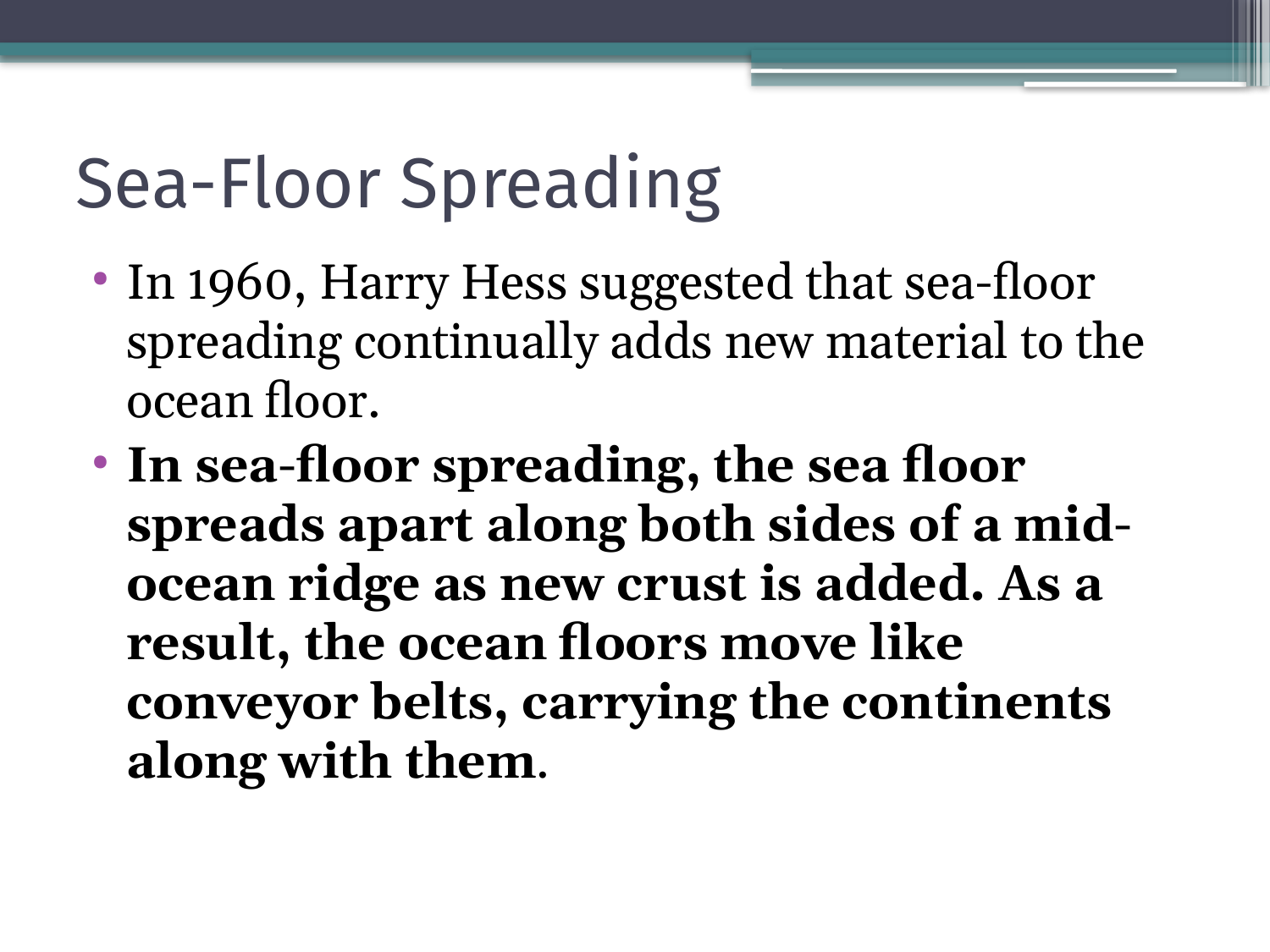

# Sea-Floor Spreading
In 1960, Harry Hess suggested that sea-floor spreading continually adds new material to the ocean floor.
In sea-floor spreading, the sea floor spreads apart along both sides of a mid-ocean ridge as new crust is added. As a result, the ocean floors move like conveyor belts, carrying the continents along with them.